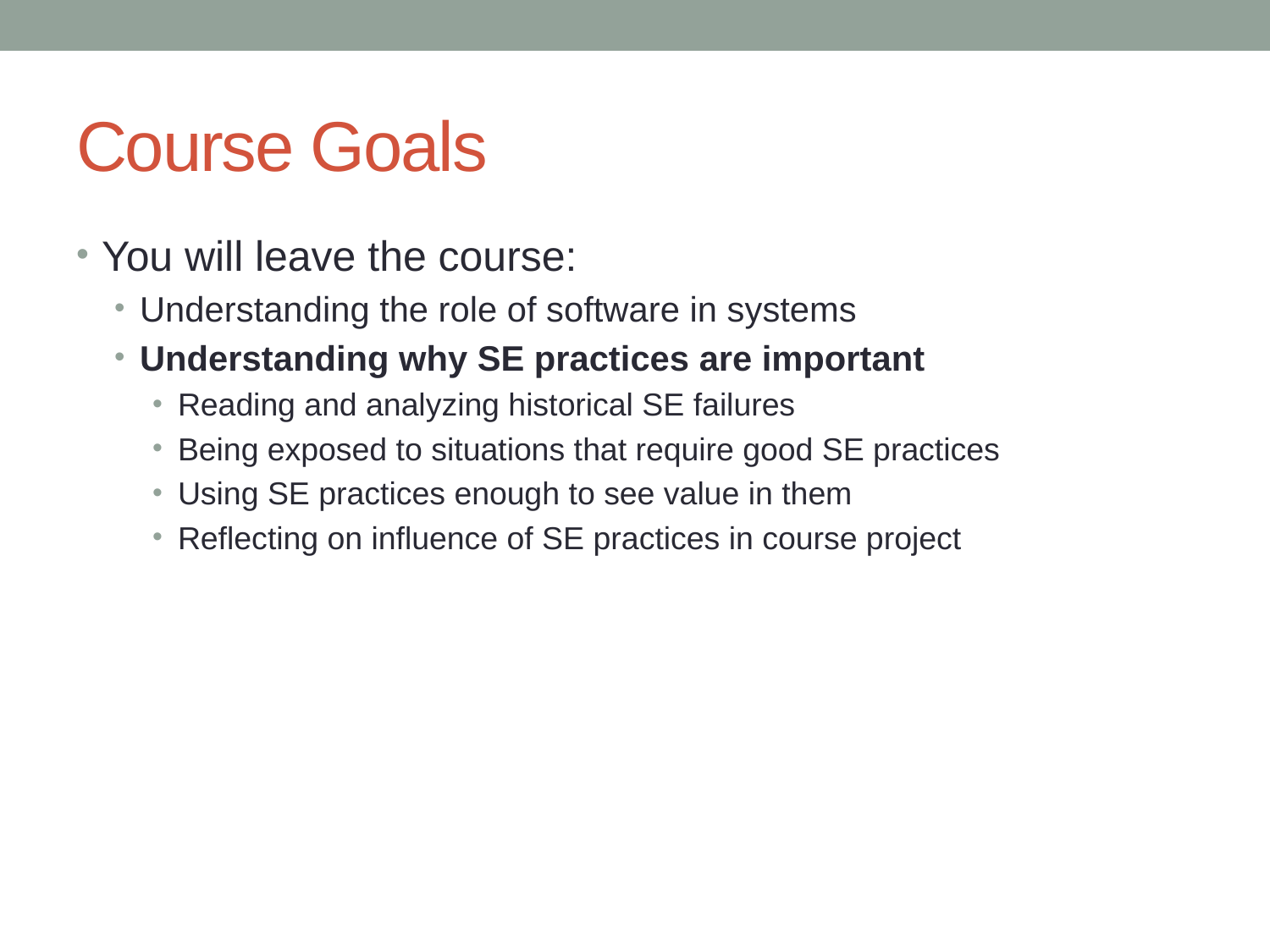

# Course Goals
You will leave the course:
Understanding the role of software in systems
Understanding why SE practices are important
Reading and analyzing historical SE failures
Being exposed to situations that require good SE practices
Using SE practices enough to see value in them
Reflecting on influence of SE practices in course project